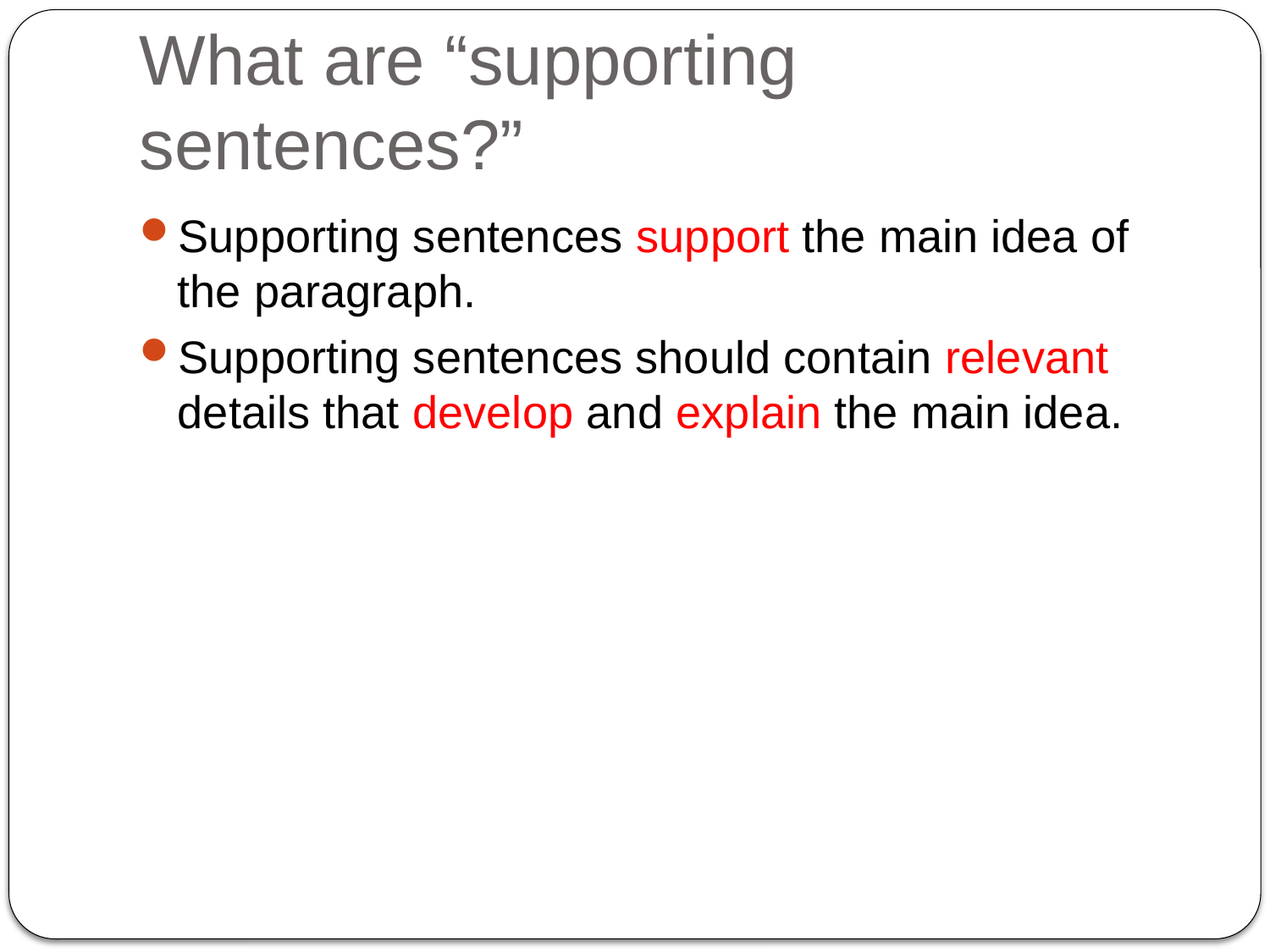

# What are “supporting sentences?”
Supporting sentences support the main idea of the paragraph.
Supporting sentences should contain relevant details that develop and explain the main idea.